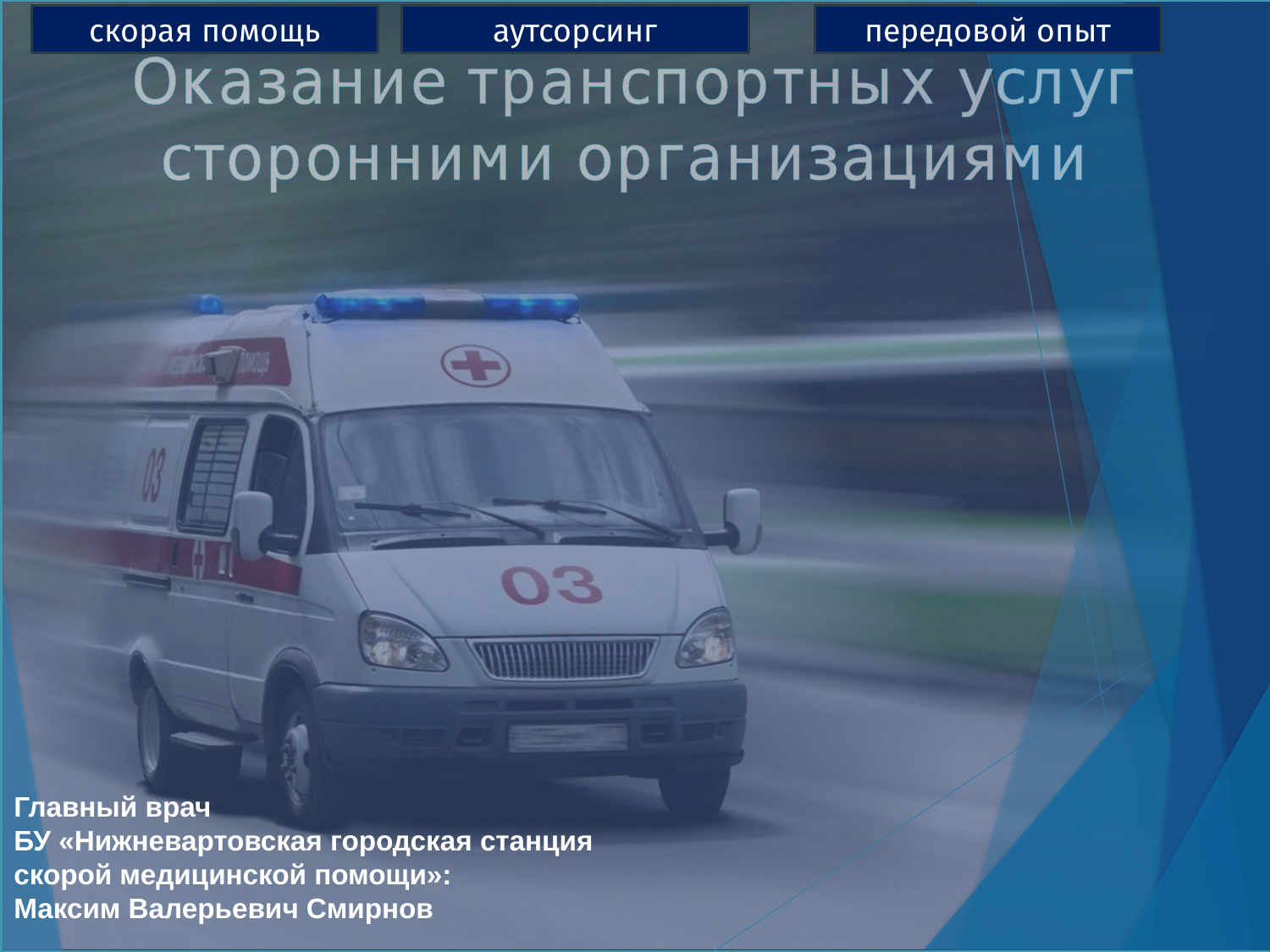

Оказание транспортных услуг сторонними организациями
скорая помощь
аутсорсинг
передовой опыт
Главный врач
БУ «Нижневартовская городская станция скорой медицинской помощи»:
Максим Валерьевич Смирнов